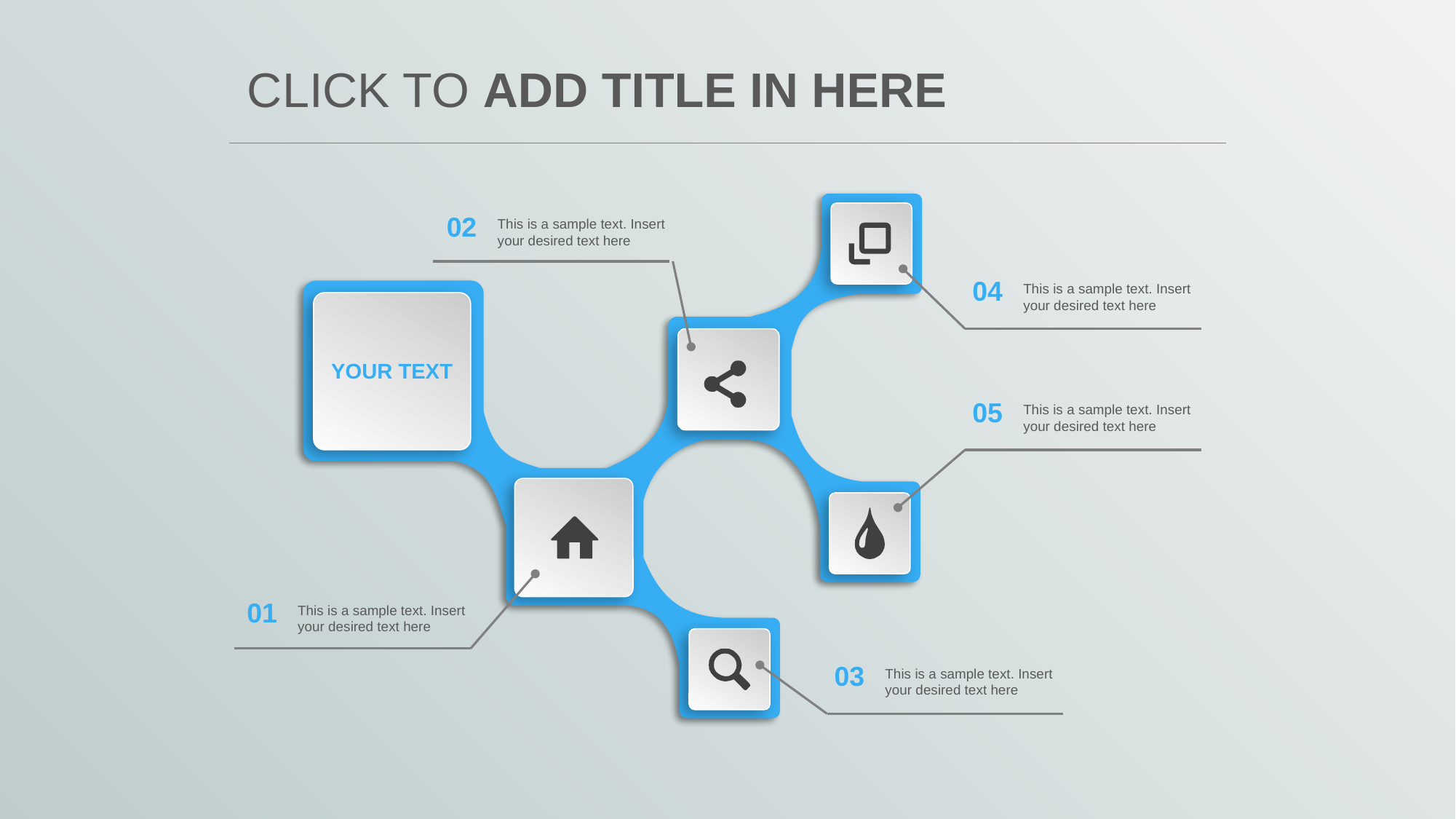

# CLICK TO ADD TITLE IN HERE

02
This is a sample text. Insert your desired text here

04
This is a sample text. Insert your desired text here

YOUR TEXT

05
This is a sample text. Insert your desired text here

01
This is a sample text. Insert your desired text here

03
This is a sample text. Insert your desired text here